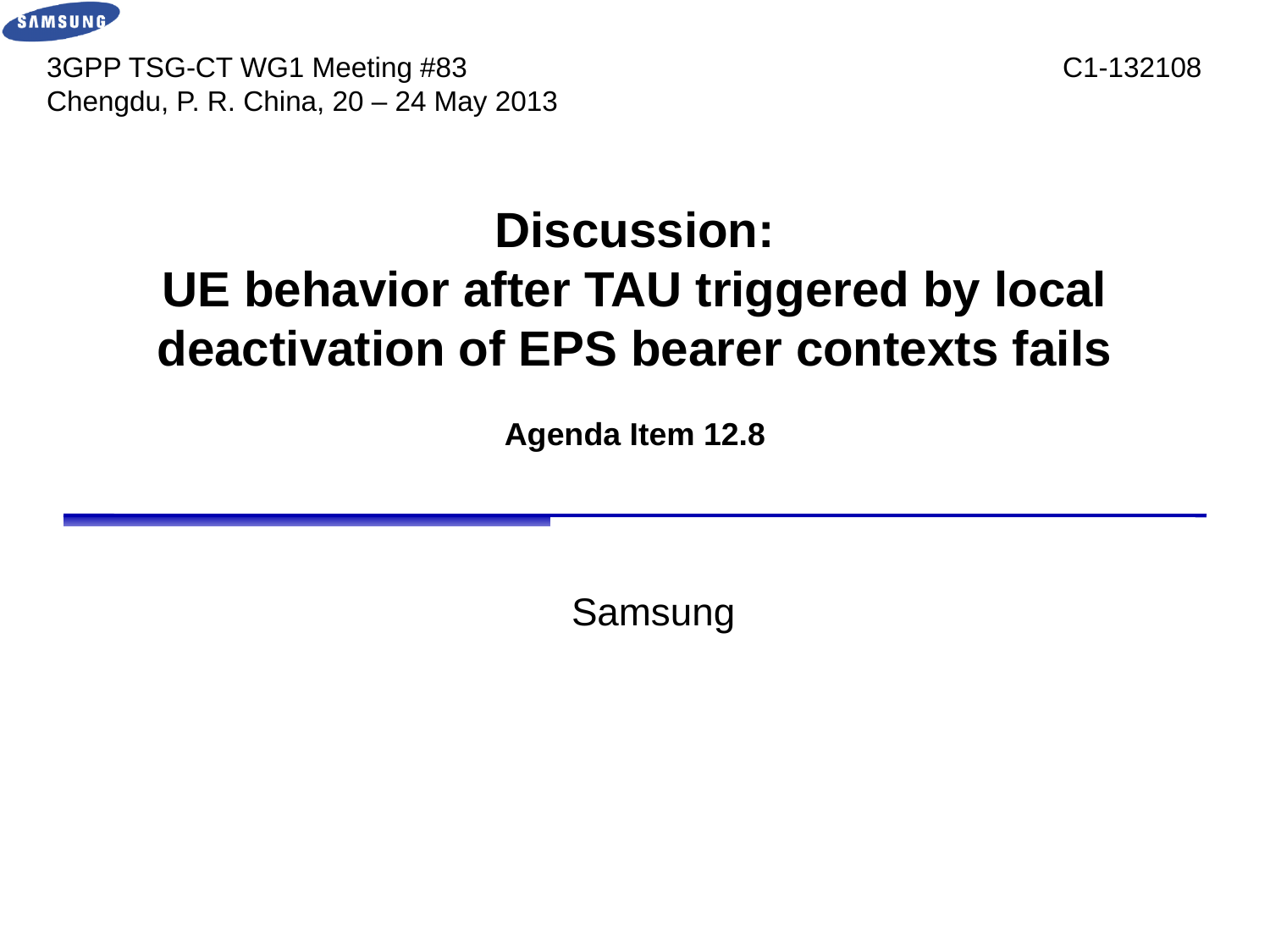

3GPP TSG-CT WG1 Meeting #83					C1-132108
Chengdu, P. R. China, 20 – 24 May 2013
# Discussion: UE behavior after TAU triggered by local deactivation of EPS bearer contexts fails Agenda Item 12.8
Samsung